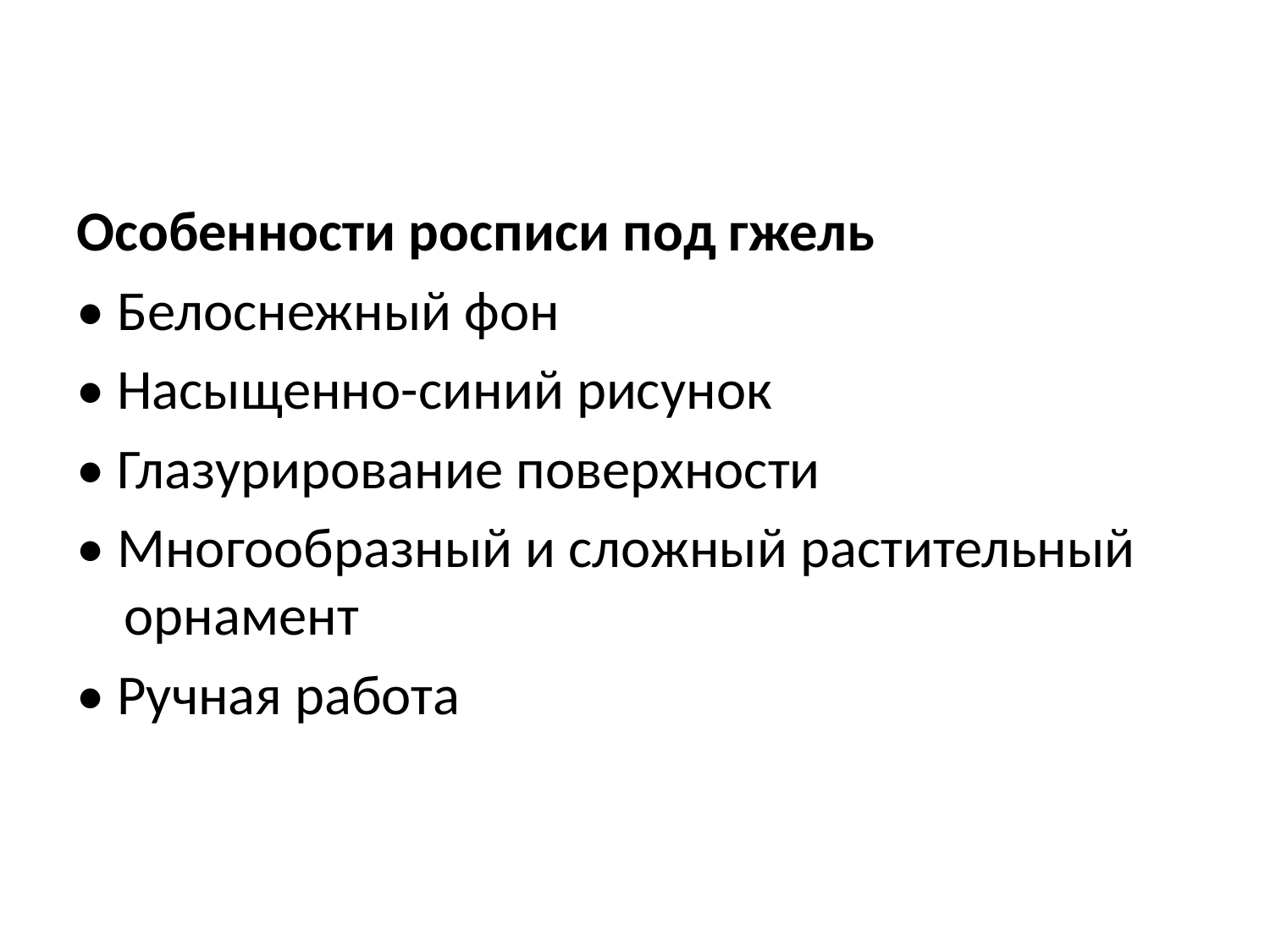

#
Особенности росписи под гжель
• Белоснежный фон
• Насыщенно-синий рисунок
• Глазурирование поверхности
• Многообразный и сложный растительный орнамент
• Ручная работа